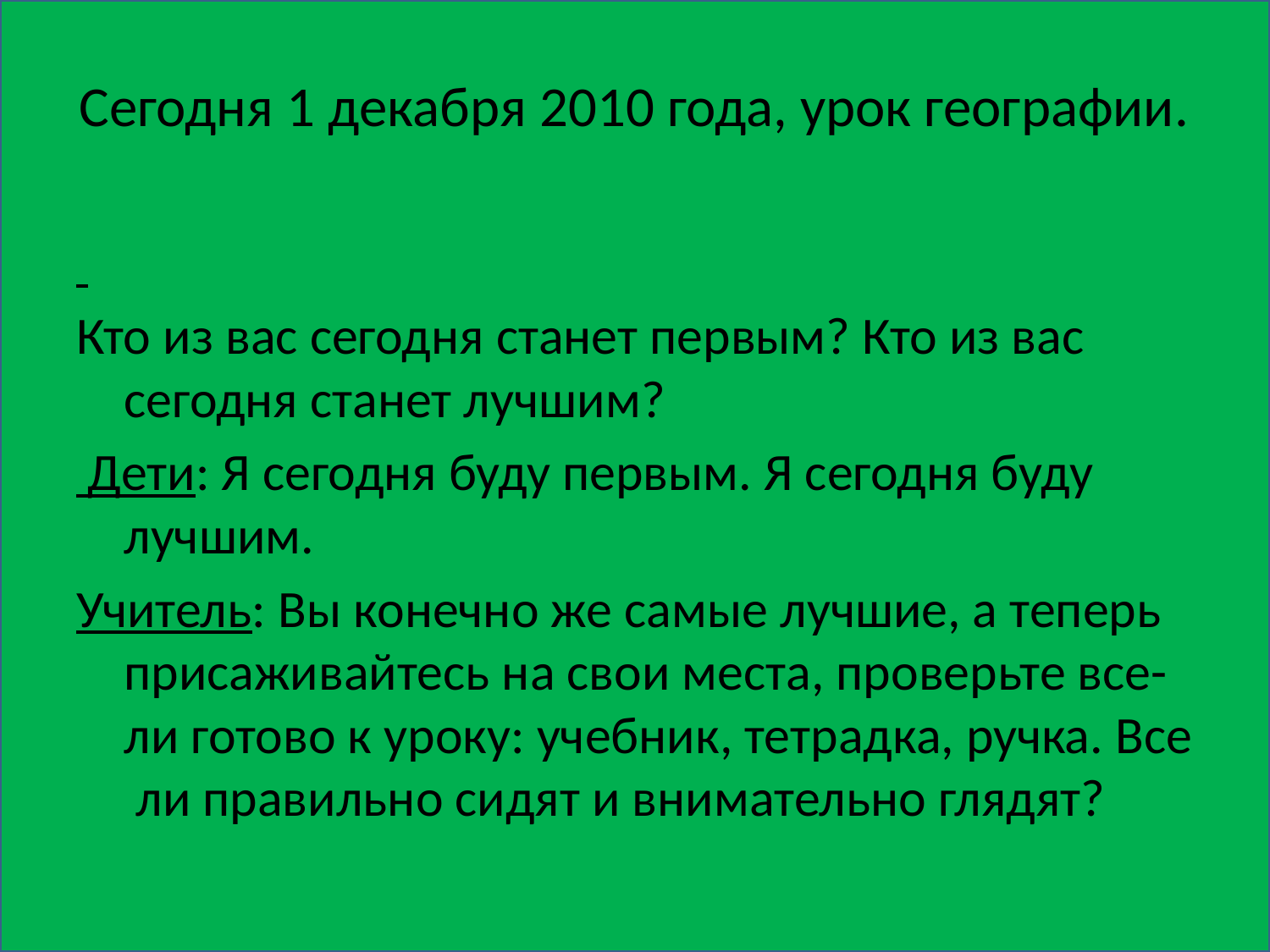

# Сегодня 1 декабря 2010 года, урок географии.

Кто из вас сегодня станет первым? Кто из вас сегодня станет лучшим?
 Дети: Я сегодня буду первым. Я сегодня буду лучшим.
Учитель: Вы конечно же самые лучшие, а теперь присаживайтесь на свои места, проверьте все- ли готово к уроку: учебник, тетрадка, ручка. Все  ли правильно сидят и внимательно глядят?